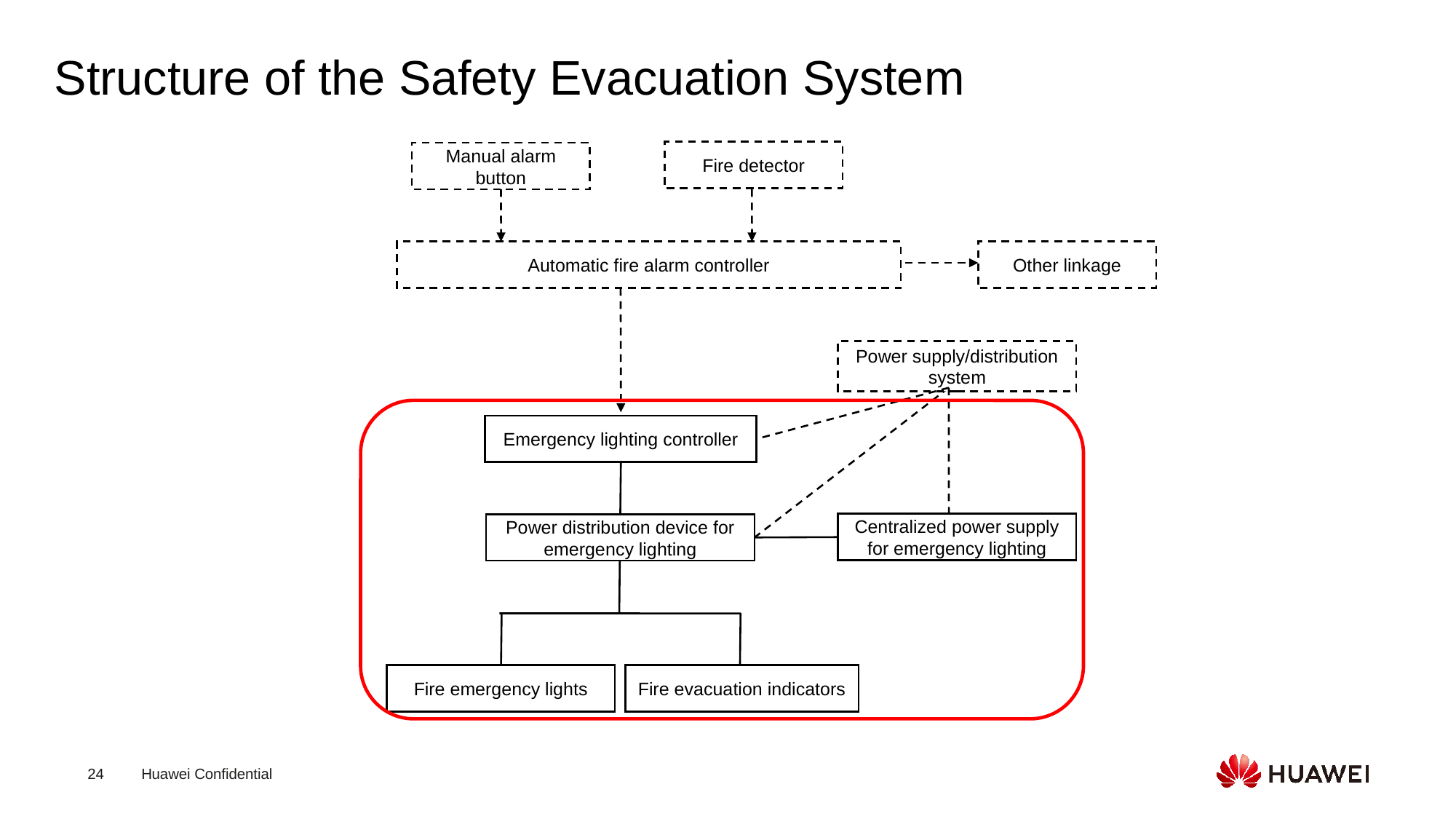

# Structure of the Safety Evacuation System
Fire detector

Manual alarm button

Automatic fire alarm controller
Other linkage

Power supply/distribution system

Emergency lighting controller

Centralized power supply for emergency lighting
Power distribution device for emergency lighting

Fire emergency lights
Fire evacuation indicators